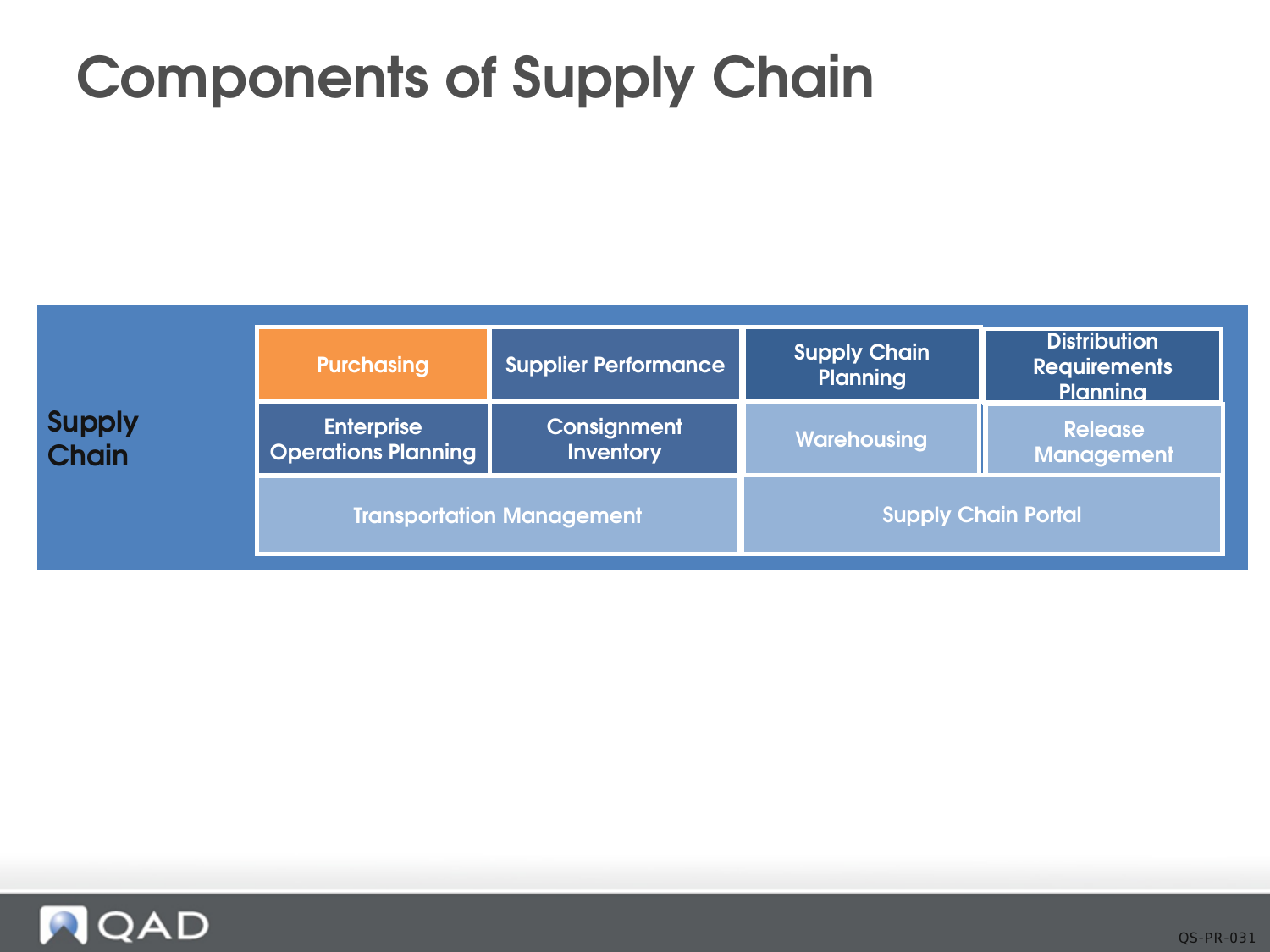

# Components of Supply Chain
Supply
Chain
Purchasing
Supplier Performance
Supply Chain Planning
Distribution Requirements Planning
Enterprise Operations Planning
Consignment Inventory
Warehousing
Release Management
Supply Chain Portal
Transportation Management
Configurator
Pricing
QS-PR-031